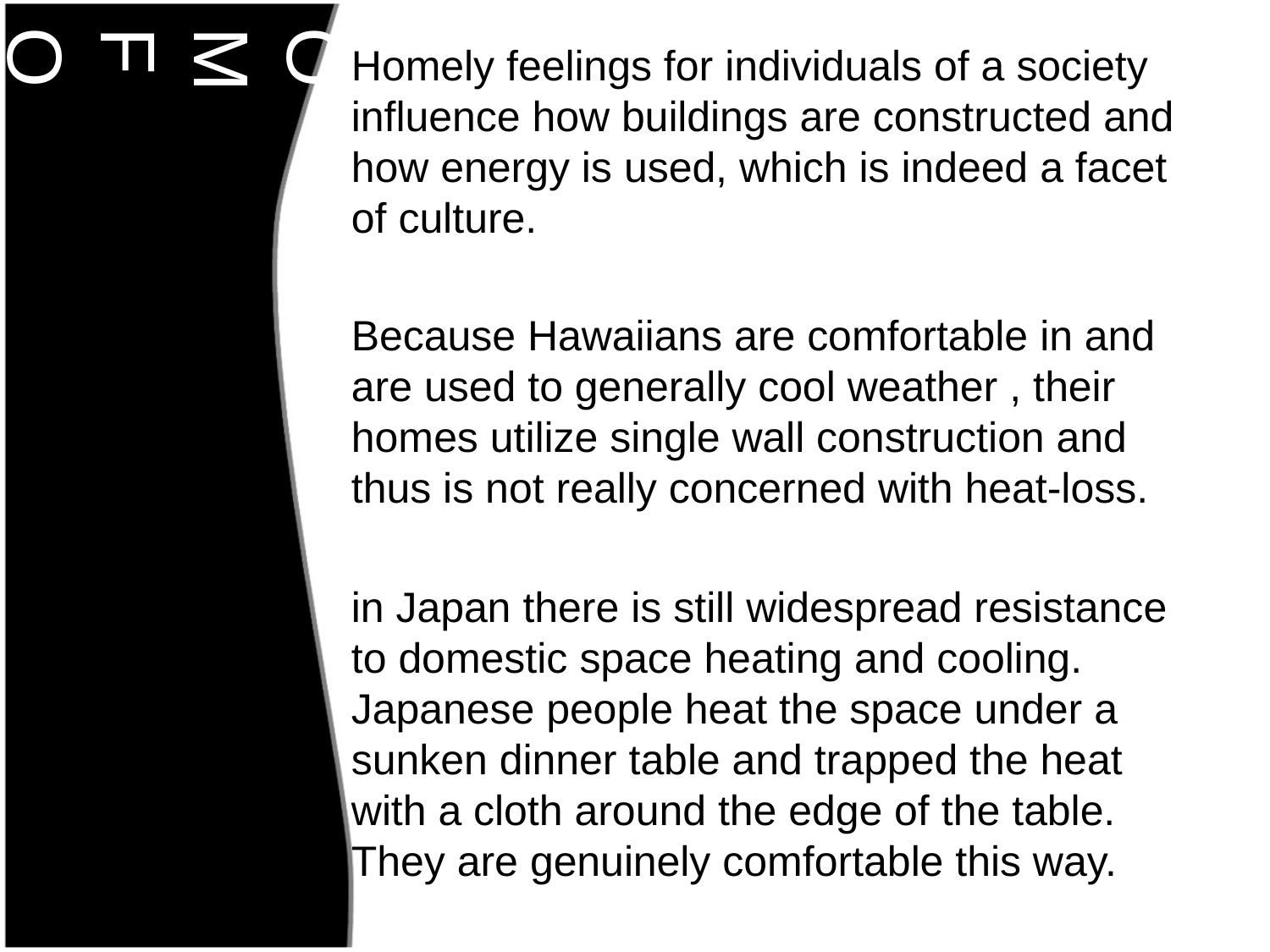

Homely feelings for individuals of a society influence how buildings are constructed and how energy is used, which is indeed a facet of culture.

Because Hawaiians are comfortable in and are used to generally cool weather , their homes utilize single wall construction and thus is not really concerned with heat-loss.

in Japan there is still widespread resistance to domestic space heating and cooling. Japanese people heat the space under a sunken dinner table and trapped the heat with a cloth around the edge of the table. They are genuinely comfortable this way.
# C O M F O R T